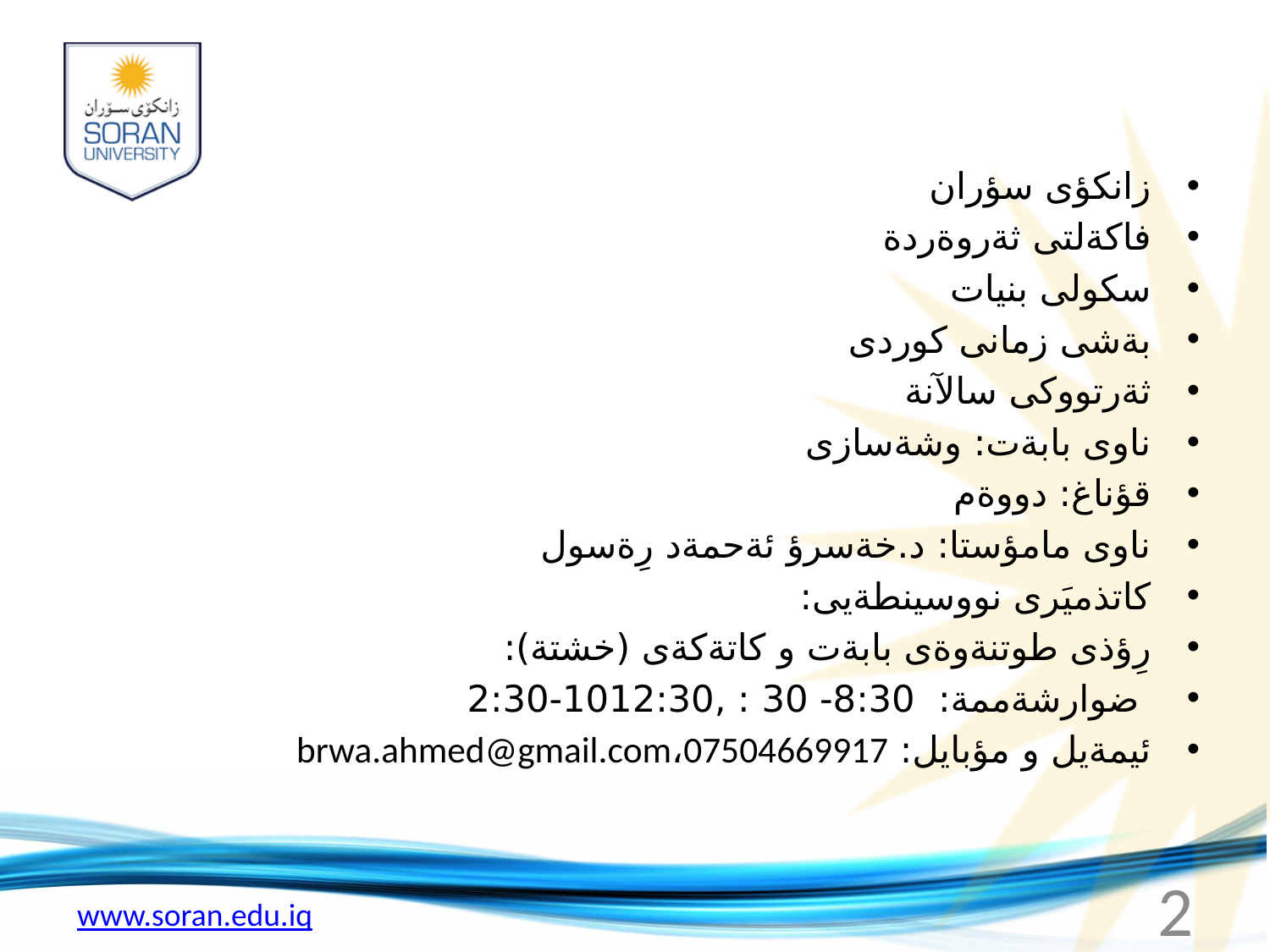

زانكؤى سؤران
فاكةلتى ثةروةردة
سكولى بنيات
بةشى زمانى كوردى
ثةرتووكى سالآنة
ناوى بابةت: وشةسازى
قؤناغ: دووةم
ناوى مامؤستا: د.خةسرؤ ئةحمةد رِةسول
كاتذميَرى نووسينطةيى:
رِؤذى طوتنةوةى بابةت و كاتةكةى (خشتة):
 ضوارشةممة:  8:30- 30 : ,1012:30-2:30
ئيمةيل و مؤبايل: brwa.ahmed@gmail.com،07504669917

2